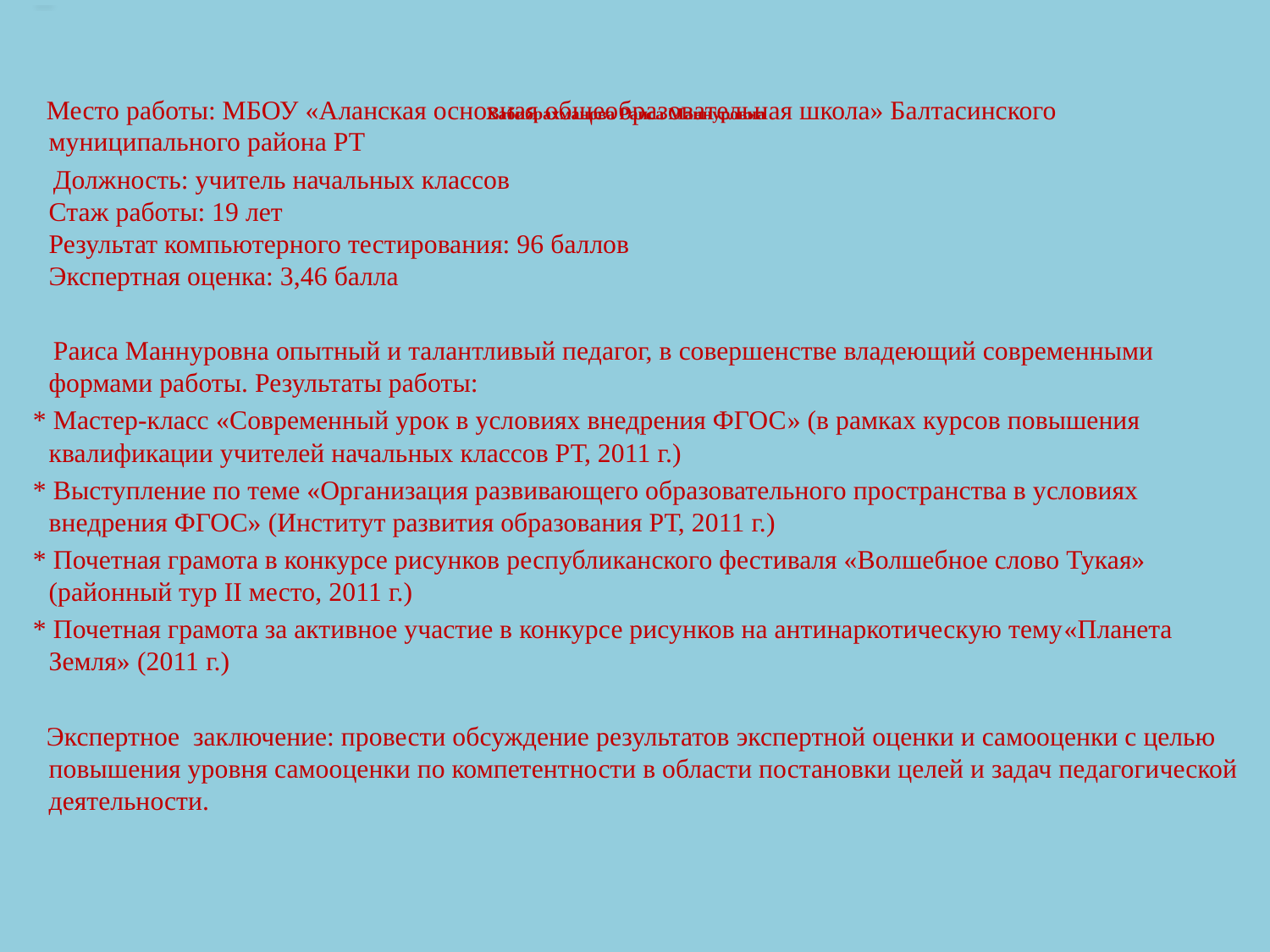

Место работы: МБОУ «Аланская основная общеобразовательная школа» Балтасинского муниципального района РТ
      Должность: учитель начальных классов
Стаж работы: 19 лет
Результат компьютерного тестирования: 96 баллов
Экспертная оценка: 3,46 балла

      Раиса Маннуровна опытный и талантливый педагог, в совершенстве владеющий современными формами работы. Результаты работы:
   * Мастер-класс «Современный урок в условиях внедрения ФГОС» (в рамках курсов повышения квалификации учителей начальных классов РТ, 2011 г.)
   * Выступление по теме «Организация развивающего образовательного пространства в условиях внедрения ФГОС» (Институт развития образования РТ, 2011 г.)
   * Почетная грамота в конкурсе рисунков республиканского фестиваля «Волшебное слово Тукая» (районный тур II место, 2011 г.)
   * Почетная грамота за активное участие в конкурсе рисунков на антинаркотическую тему«Планета Земля» (2011 г.)

     Экспертное  заключение: провести обсуждение результатов экспертной оценки и самооценки с целью повышения уровня самооценки по компетентности в области постановки целей и задач педагогической деятельности.

# Хабибрахманова Раиса Маннуровна